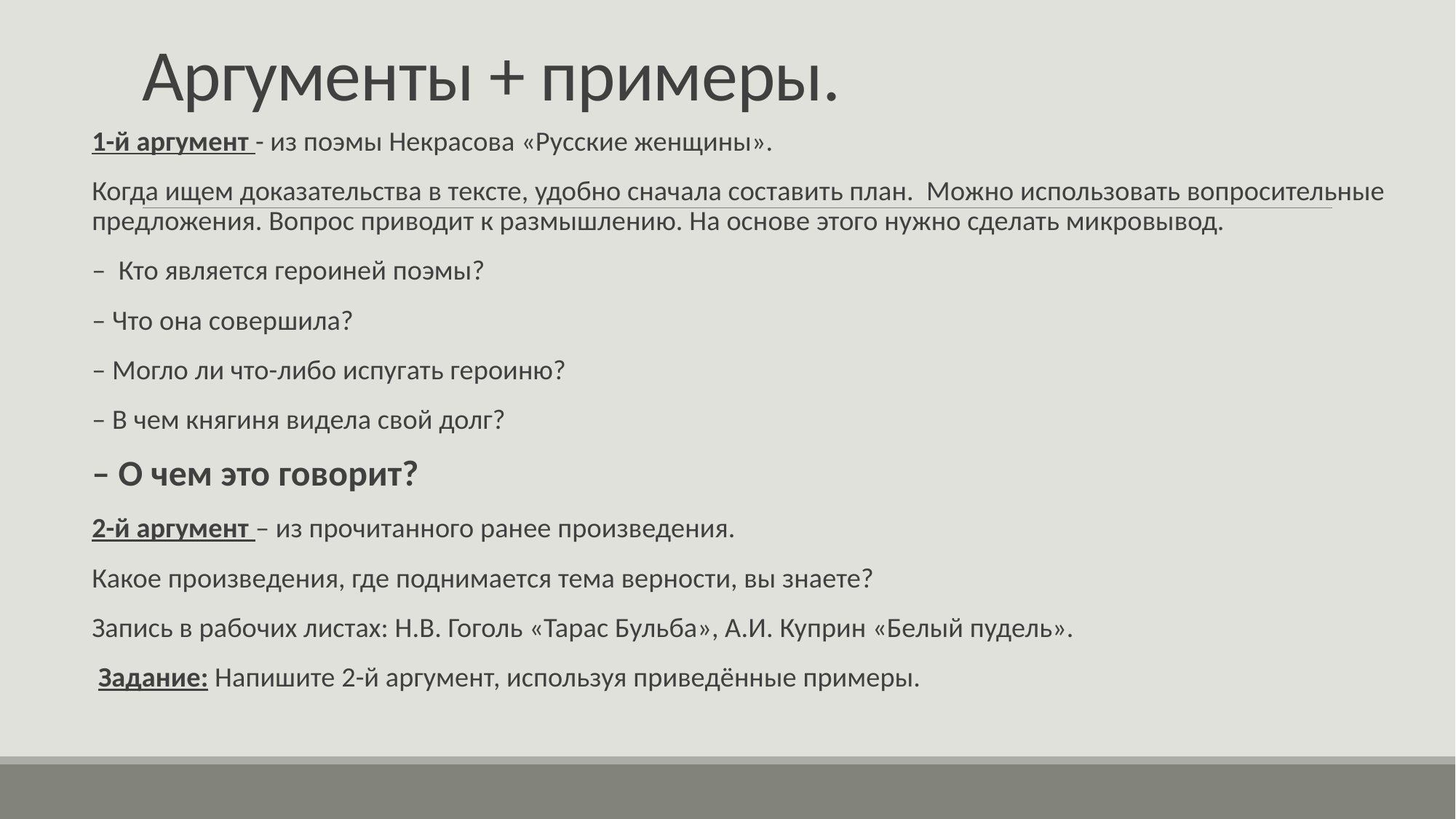

# Аргументы + примеры.
1-й аргумент - из поэмы Некрасова «Русские женщины».
Когда ищем доказательства в тексте, удобно сначала составить план.  Можно использовать вопросительные предложения. Вопрос приводит к размышлению. На основе этого нужно сделать микровывод.
–  Кто является героиней поэмы?
– Что она совершила?
– Могло ли что-либо испугать героиню?
– В чем княгиня видела свой долг?
– О чем это говорит?
2-й аргумент – из прочитанного ранее произведения.
Какое произведения, где поднимается тема верности, вы знаете?
Запись в рабочих листах: Н.В. Гоголь «Тарас Бульба», А.И. Куприн «Белый пудель».
 Задание: Напишите 2-й аргумент, используя приведённые примеры.